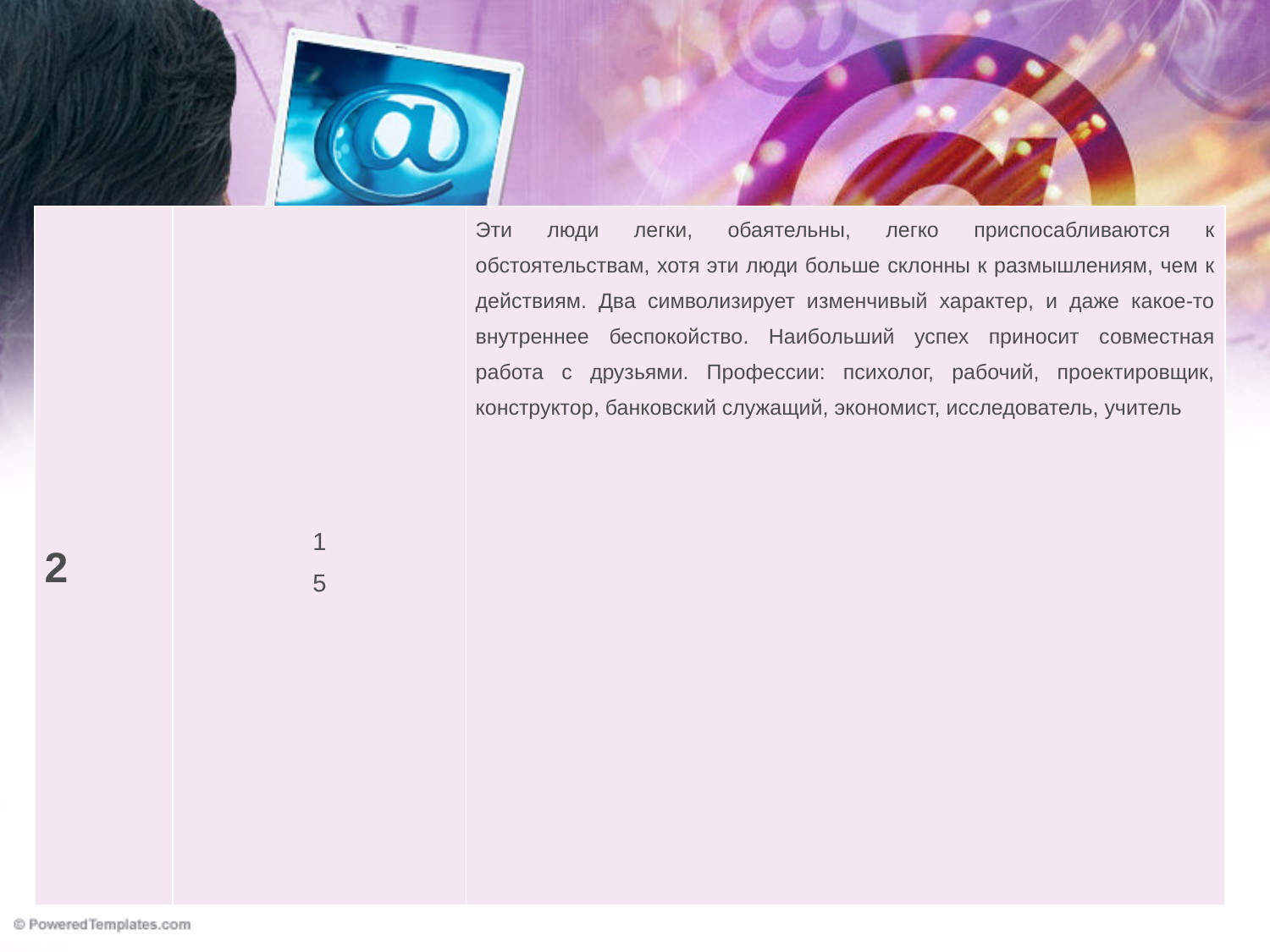

| 2 | 1 5 | Эти люди легки, обаятельны, легко приспосабливаются к обстоятельствам, хотя эти люди больше склонны к размышлениям, чем к действиям. Два символизирует изменчивый характер, и даже какое-то внутреннее беспокойство. Наибольший успех приносит совместная работа с друзьями. Профессии: психолог, рабочий, проектировщик, конструктор, банковский служащий, экономист, исследователь, учитель |
| --- | --- | --- |
#